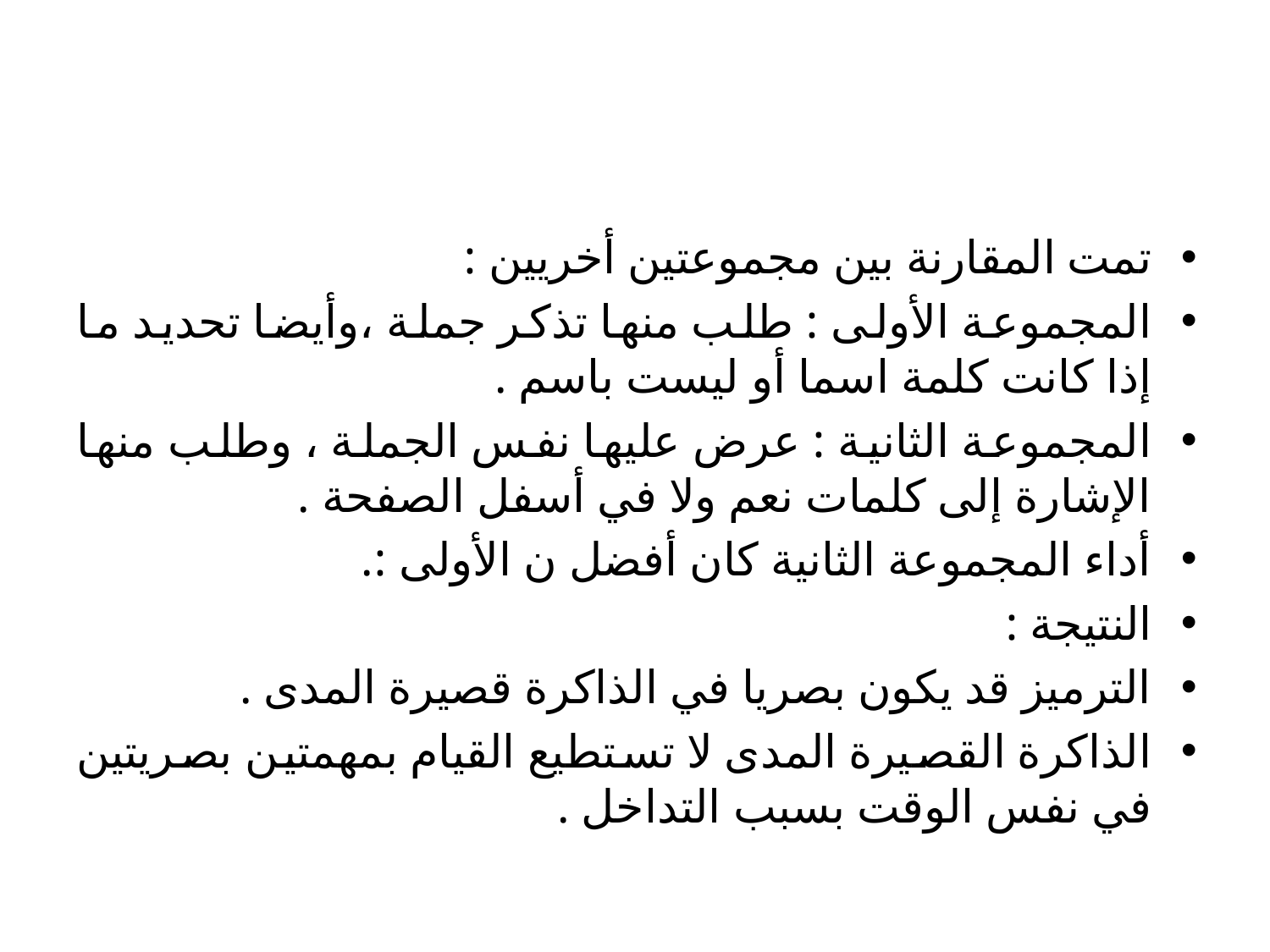

#
تمت المقارنة بين مجموعتين أخريين :
المجموعة الأولى : طلب منها تذكر جملة ،وأيضا تحديد ما إذا كانت كلمة اسما أو ليست باسم .
المجموعة الثانية : عرض عليها نفس الجملة ، وطلب منها الإشارة إلى كلمات نعم ولا في أسفل الصفحة .
أداء المجموعة الثانية كان أفضل ن الأولى :.
النتيجة :
الترميز قد يكون بصريا في الذاكرة قصيرة المدى .
الذاكرة القصيرة المدى لا تستطيع القيام بمهمتين بصريتين في نفس الوقت بسبب التداخل .